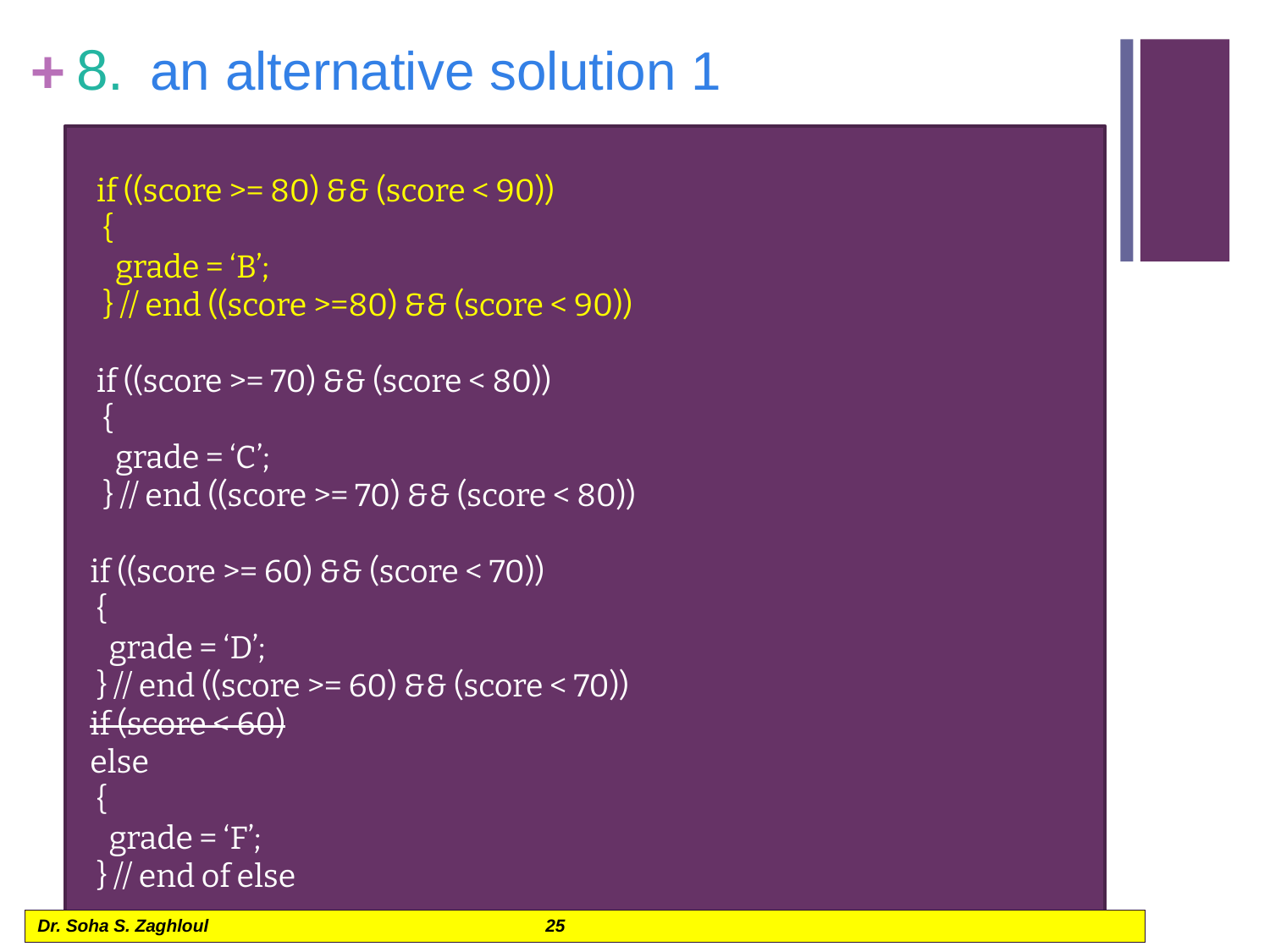

# 8.  an alternative solution 1

   if ((score >= 80) && (score < 90))
    {
      grade = ‘B’;
    } // end ((score >=80) && (score < 90))

   if ((score >= 70) && (score < 80))
    {
      grade = ‘C’;
    } // end ((score >= 70) && (score < 80))

  if ((score >= 60) && (score < 70))
   {
     grade = ‘D’;
   } // end ((score >= 60) && (score < 70))
  if (score < 60)
  else
   {
     grade = ‘F’;
   } // end of else

Dr. Soha S. Zaghloul			25